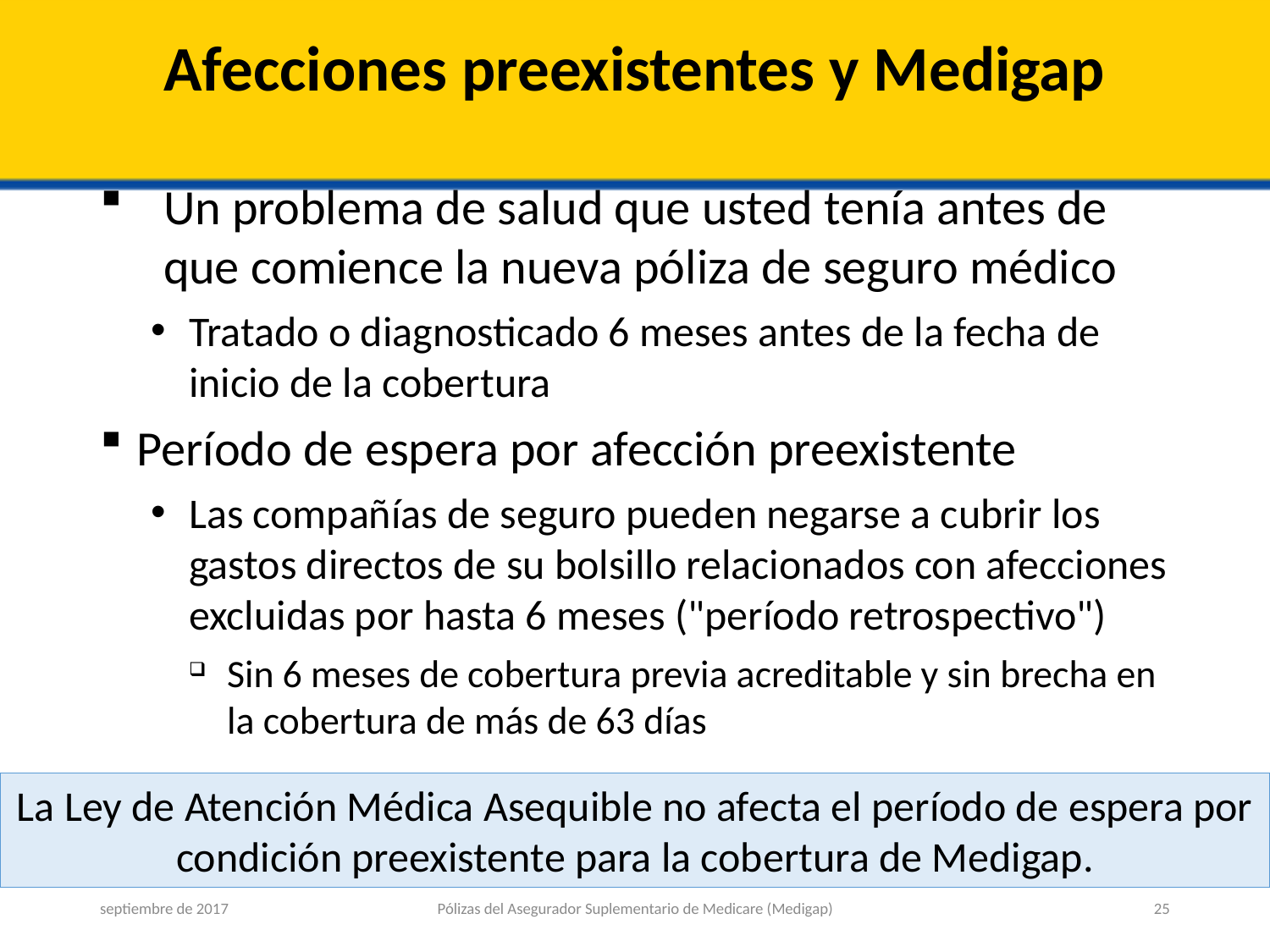

# Afecciones preexistentes y Medigap
Un problema de salud que usted tenía antes de que comience la nueva póliza de seguro médico
Tratado o diagnosticado 6 meses antes de la fecha de inicio de la cobertura
Período de espera por afección preexistente
Las compañías de seguro pueden negarse a cubrir los gastos directos de su bolsillo relacionados con afecciones excluidas por hasta 6 meses ("período retrospectivo")
Sin 6 meses de cobertura previa acreditable y sin brecha en la cobertura de más de 63 días

La Ley de Atención Médica Asequible no afecta el período de espera por condición preexistente para la cobertura de Medigap.
septiembre de 2017
Pólizas del Asegurador Suplementario de Medicare (Medigap)
25